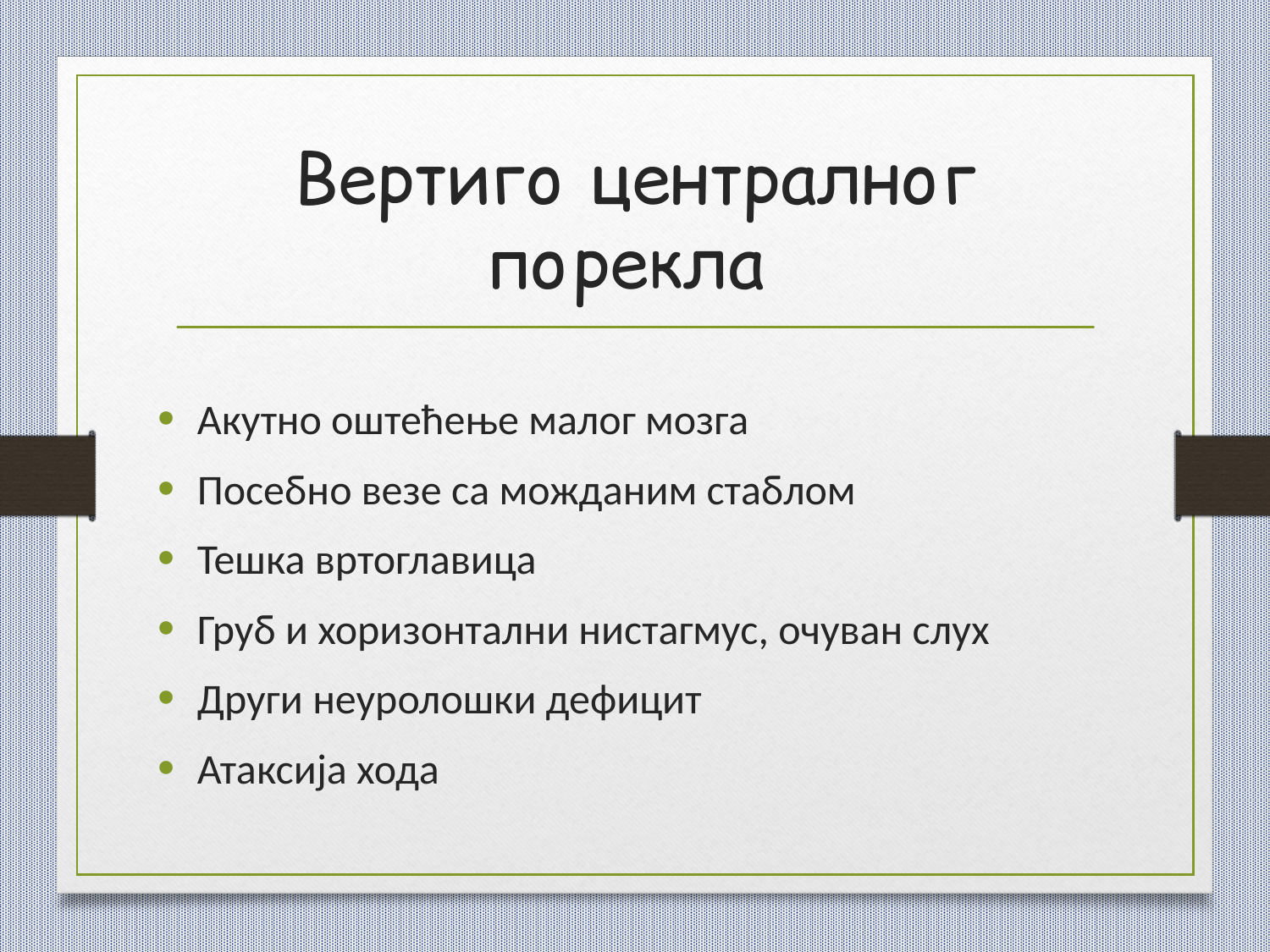

# Вертиго централног порекла
Акутно оштећење малог мозга
Посебно везе са можданим стаблом
Тешка вртоглавица
Груб и хоризонтални нистагмус, очуван слух
Други неуролошки дефицит
Атаксија хода